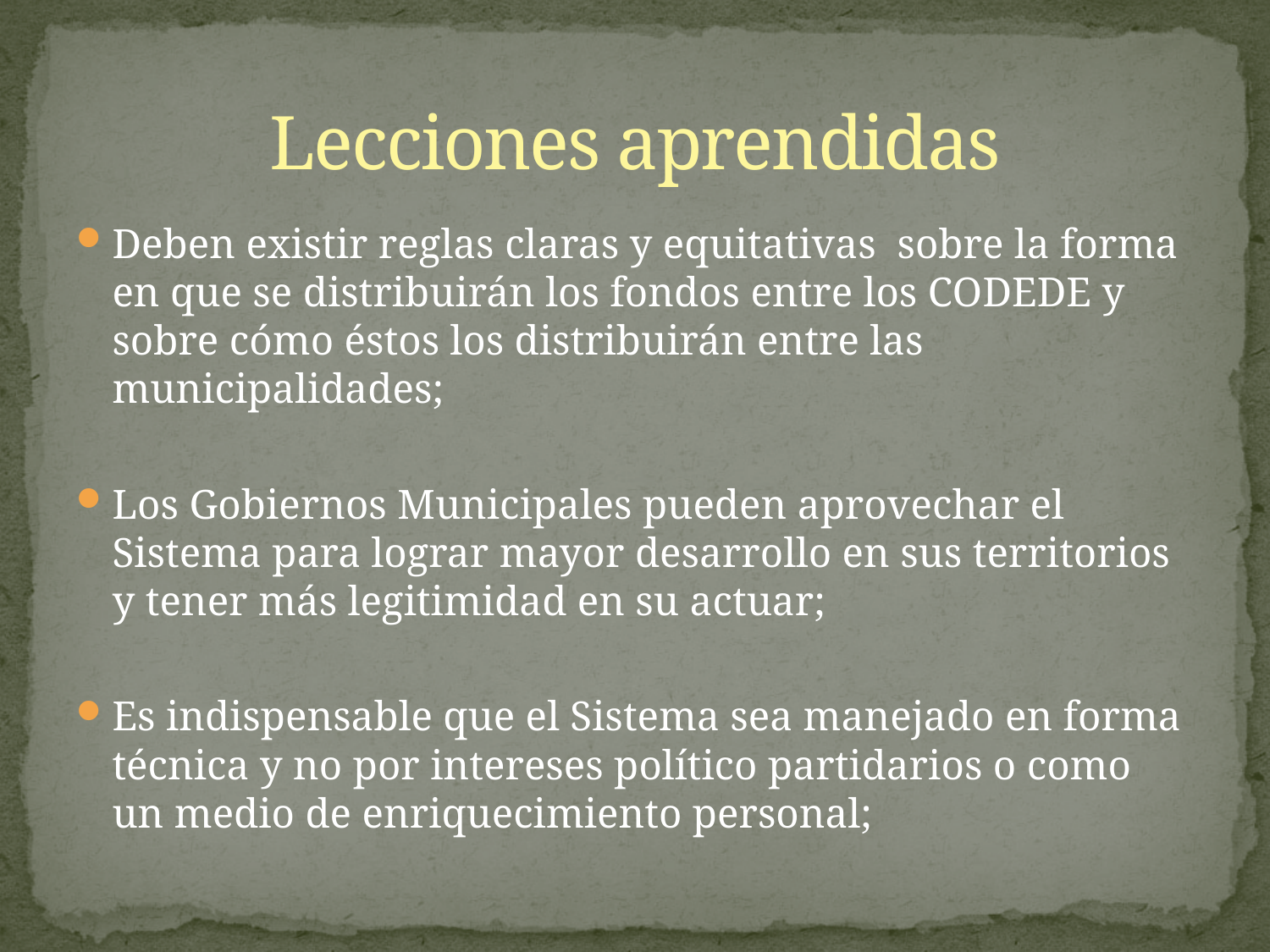

# Lecciones aprendidas
Deben existir reglas claras y equitativas  sobre la forma en que se distribuirán los fondos entre los CODEDE y sobre cómo éstos los distribuirán entre las municipalidades;

Los Gobiernos Municipales pueden aprovechar el Sistema para lograr mayor desarrollo en sus territorios y tener más legitimidad en su actuar;

Es indispensable que el Sistema sea manejado en forma técnica y no por intereses político partidarios o como un medio de enriquecimiento personal;